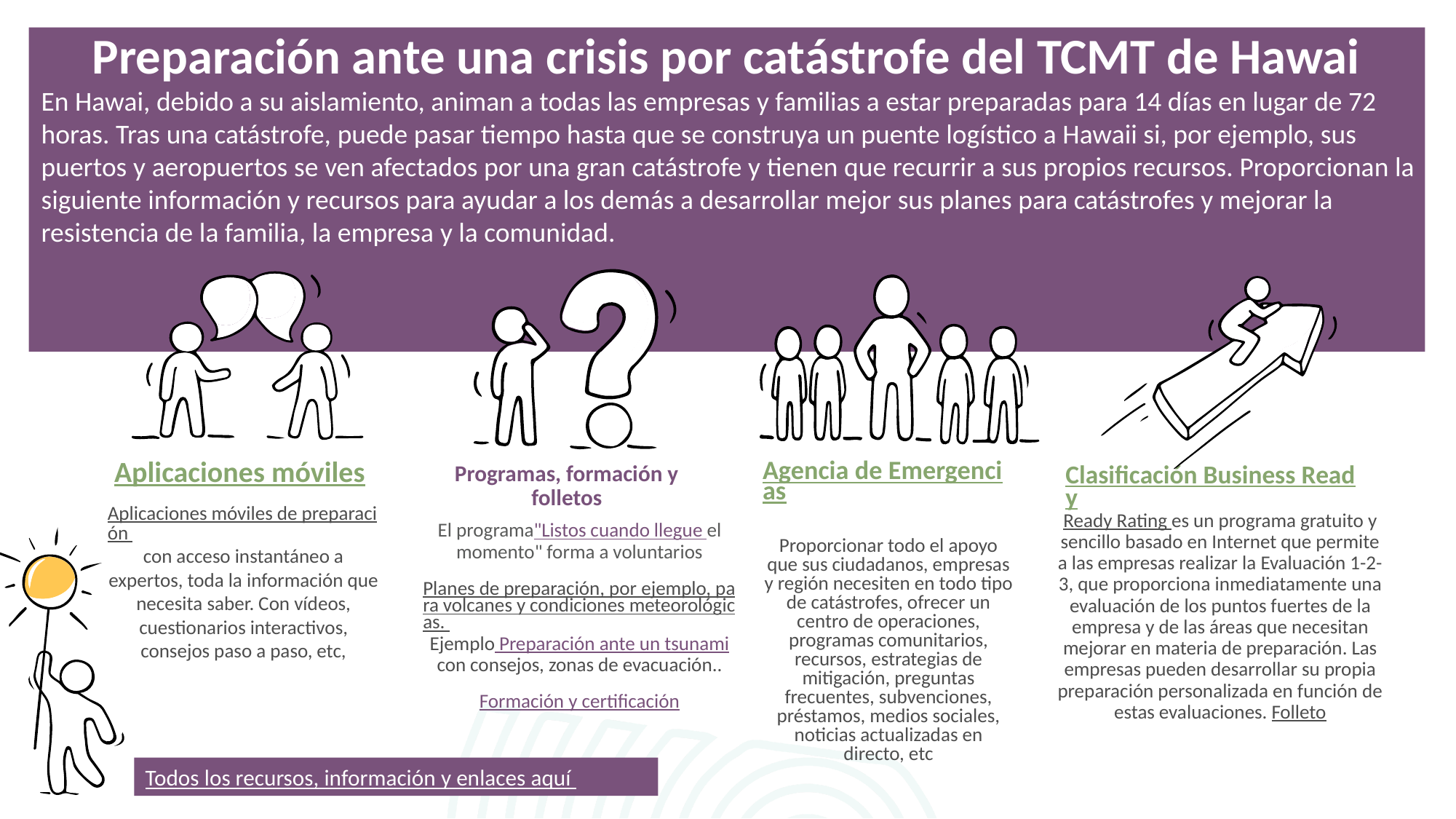

Preparación ante una crisis por catástrofe del TCMT de Hawai
En Hawai, debido a su aislamiento, animan a todas las empresas y familias a estar preparadas para 14 días en lugar de 72 horas. Tras una catástrofe, puede pasar tiempo hasta que se construya un puente logístico a Hawaii si, por ejemplo, sus puertos y aeropuertos se ven afectados por una gran catástrofe y tienen que recurrir a sus propios recursos. Proporcionan la siguiente información y recursos para ayudar a los demás a desarrollar mejor sus planes para catástrofes y mejorar la resistencia de la familia, la empresa y la comunidad.

Agencia de Emergencias
Programas, formación y folletos
Clasificación Business Ready
Aplicaciones móviles
Aplicaciones móviles de preparación con acceso instantáneo a expertos, toda la información que necesita saber. Con vídeos, cuestionarios interactivos, consejos paso a paso, etc,
Ready Rating es un programa gratuito y sencillo basado en Internet que permite a las empresas realizar la Evaluación 1-2-3, que proporciona inmediatamente una evaluación de los puntos fuertes de la empresa y de las áreas que necesitan mejorar en materia de preparación. Las empresas pueden desarrollar su propia preparación personalizada en función de estas evaluaciones. Folleto
El programa"Listos cuando llegue el momento" forma a voluntarios
Planes de preparación, por ejemplo, para volcanes y condiciones meteorológicas. Ejemplo Preparación ante un tsunami con consejos, zonas de evacuación..
Formación y certificación

Proporcionar todo el apoyo que sus ciudadanos, empresas y región necesiten en todo tipo de catástrofes, ofrecer un centro de operaciones, programas comunitarios, recursos, estrategias de mitigación, preguntas frecuentes, subvenciones, préstamos, medios sociales, noticias actualizadas en directo, etc

Todos los recursos, información y enlaces aquí